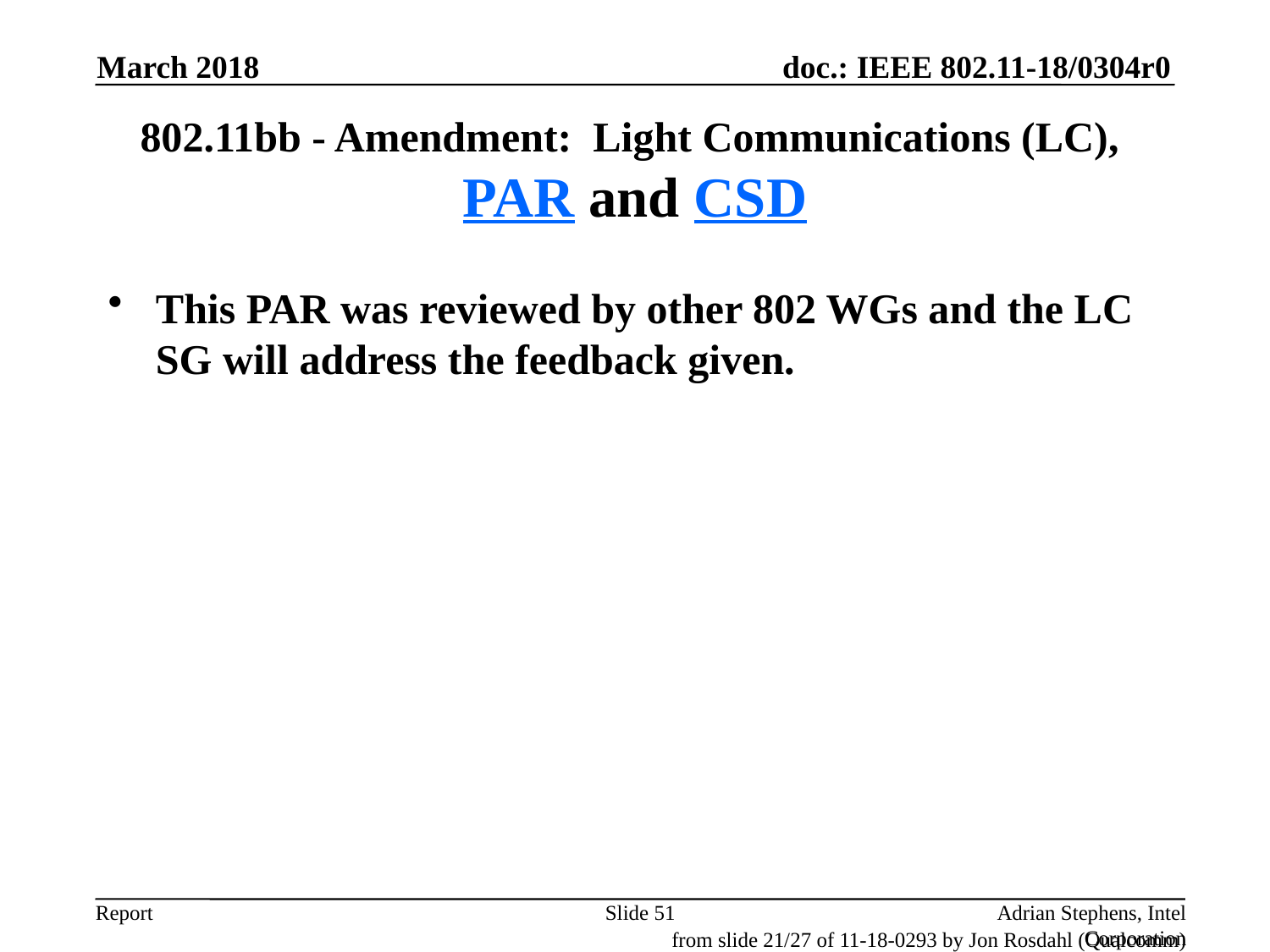

March 2018
# 802.11bb - Amendment:  Light Communications (LC), PAR and CSD
This PAR was reviewed by other 802 WGs and the LC SG will address the feedback given.
Slide 51
Adrian Stephens, Intel Corporation
from slide 21/27 of 11-18-0293 by Jon Rosdahl (Qualcomm)